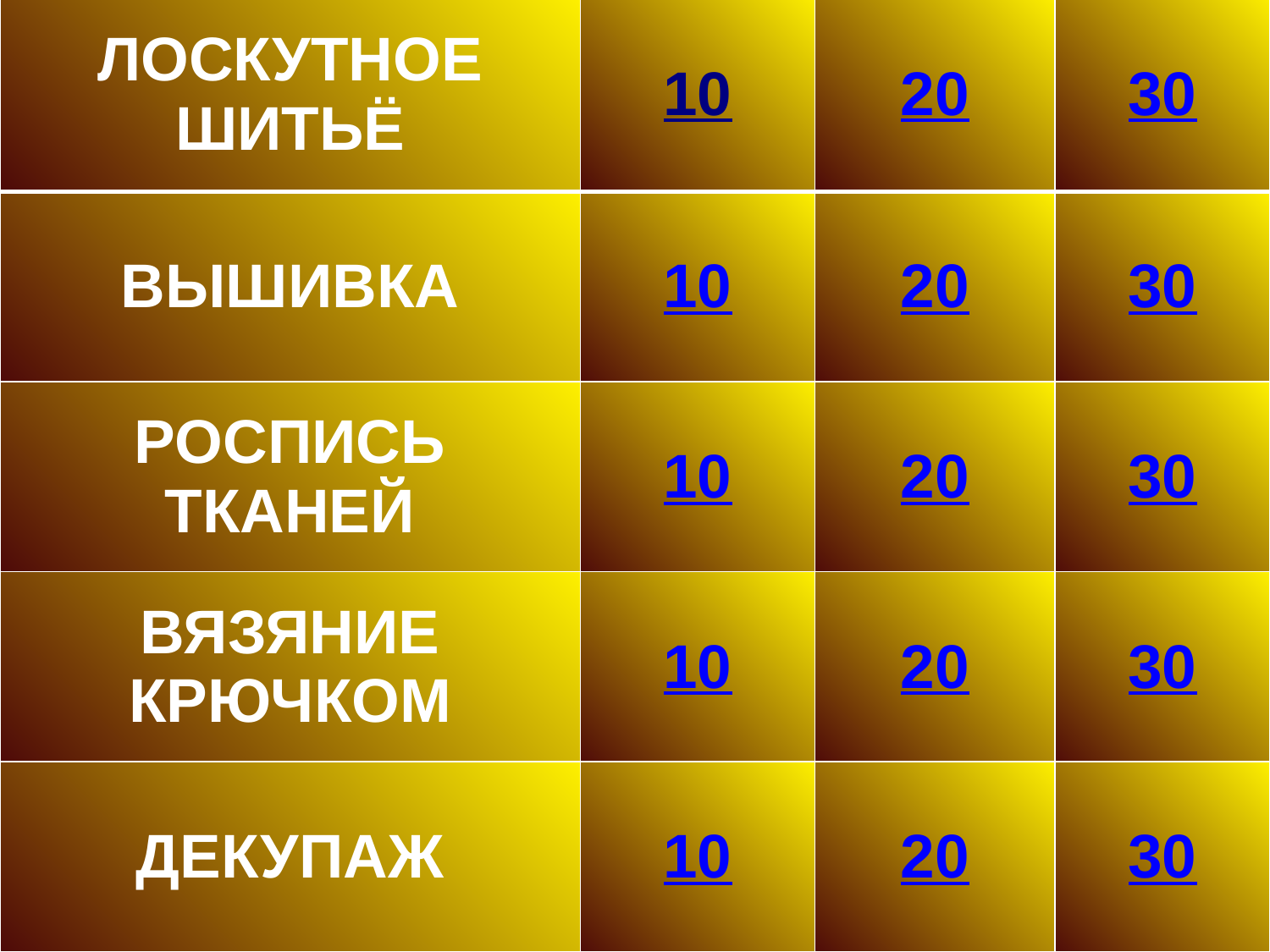

| ЛОСКУТНОЕ ШИТЬЁ | 10 | 20 | 30 |
| --- | --- | --- | --- |
| ВЫШИВКА | 10 | 20 | 30 |
| РОСПИСЬ ТКАНЕЙ | 10 | 20 | 30 |
| ВЯЗЯНИЕ КРЮЧКОМ | 10 | 20 | 30 |
| ДЕКУПАЖ | 10 | 20 | 30 |